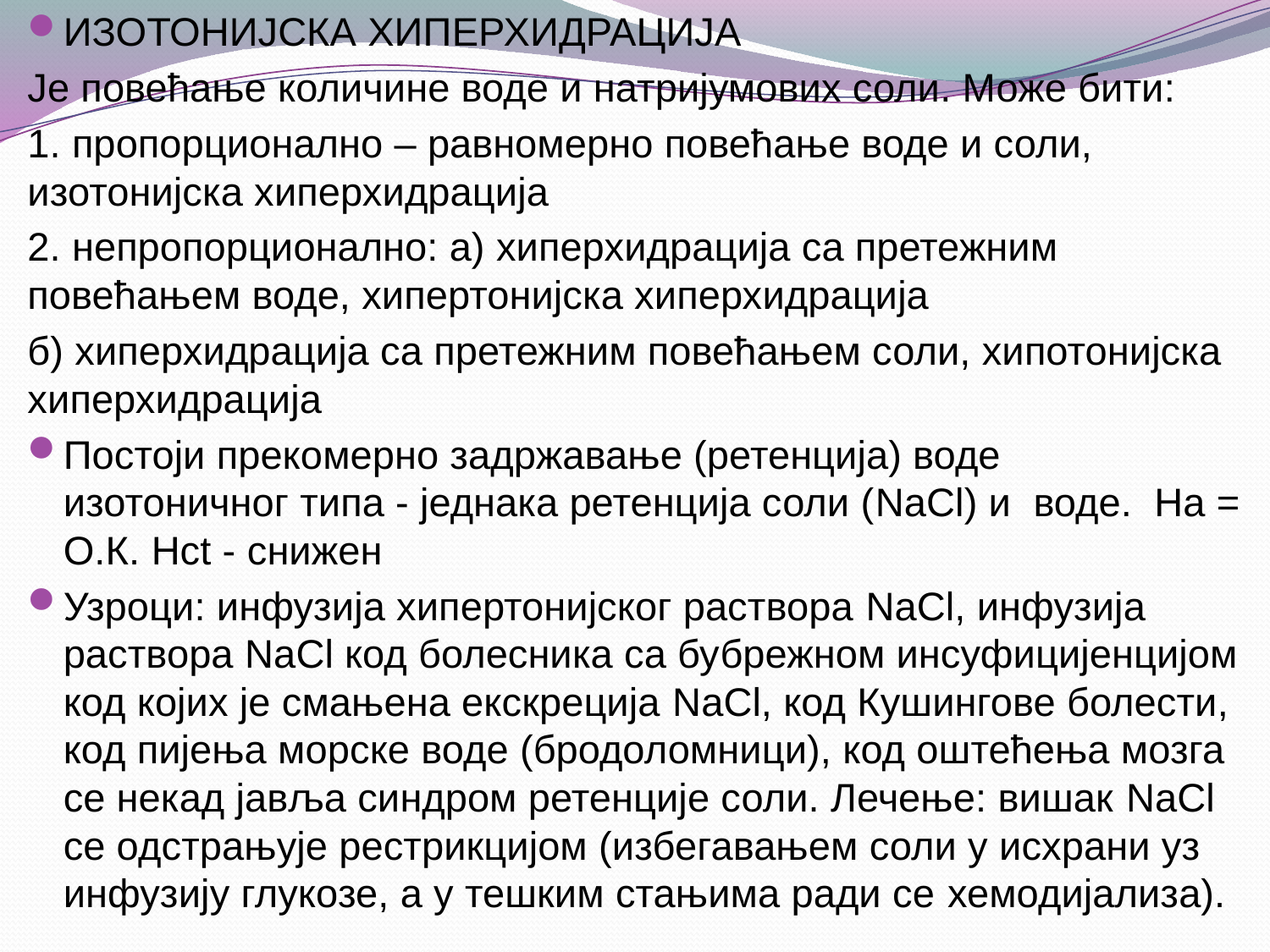

ИЗОТОНИЈСКА ХИПЕРХИДРАЦИЈА
Је повећање количине воде и натријумових соли. Може бити:
1. пропорционално – равномерно повећање воде и соли, изотонијска хиперхидрација
2. непропорционално: а) хиперхидрација са претежним повећањем воде, хипертонијска хиперхидрација
б) хиперхидрација са претежним повећањем соли, хипотонијска хиперхидрација
Постоји прекомерно задржавање (ретенција) воде  изотоничног типа - једнака ретенција соли (NаCl) и  воде.  На = О.К. Hct - снижен
Узроци: инфузија хипертонијског раствора NаCl, инфузија раствора NаCl код болесника са бубрежном инсуфицијенцијом код којих је смањена екскреција NаCl, код Кушингове болести, код пијења морске воде (бродоломници), код оштећења мозга се некад јавља синдром ретенције соли. Лечење: вишак NаCl се одстрањује рестрикцијом (избегавањем соли у исхрани уз инфузију глукозе, а у тешким стањима ради се хемодијализа).